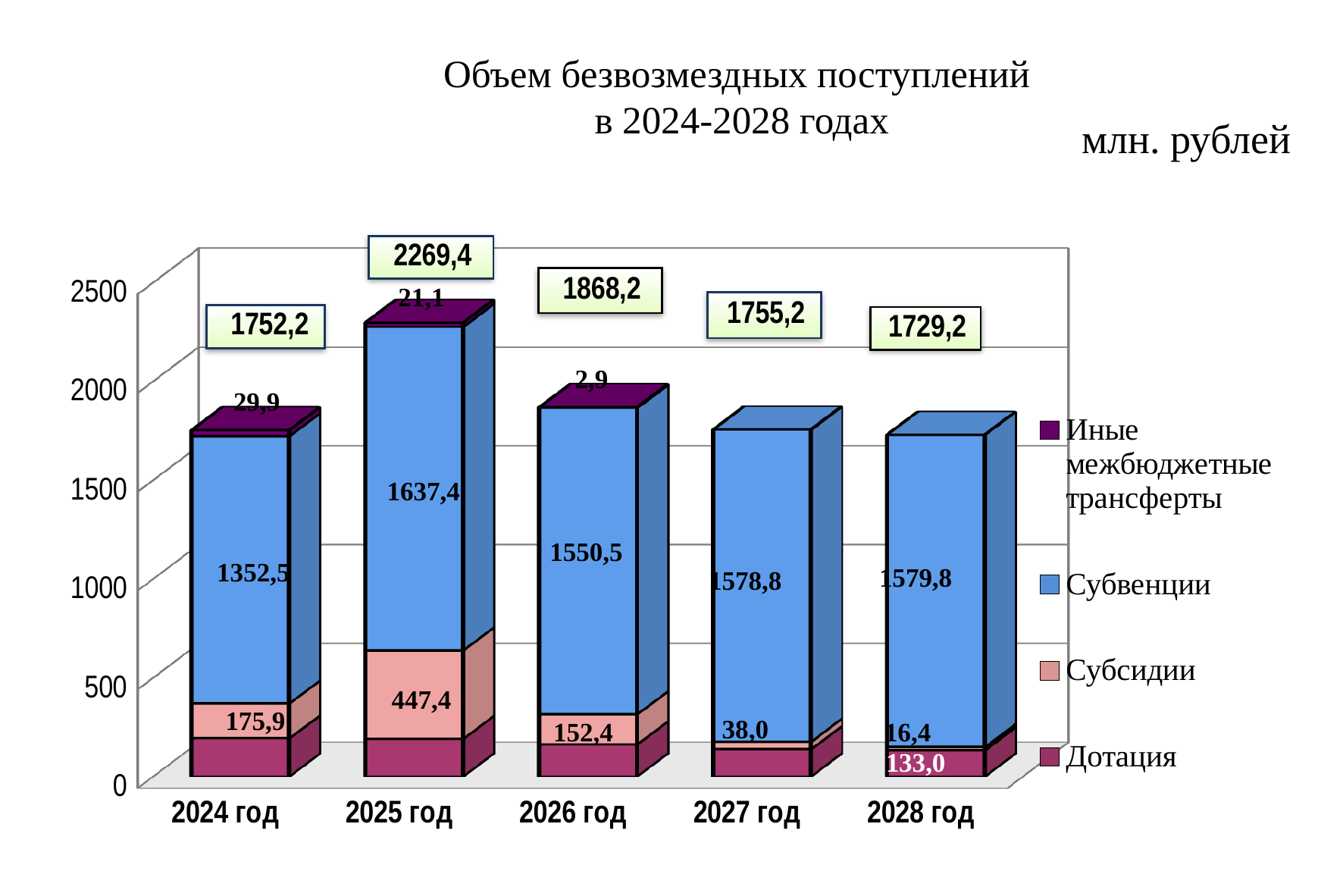

Объем безвозмездных поступлений
в 2024-2028 годах
млн. рублей

[unsupported chart]

21,1
2,9
29,9
1637,4
1550,5
1352,5
1579,8
1578,8
447,4
175,9
38,0
16,4
152,4
133,0